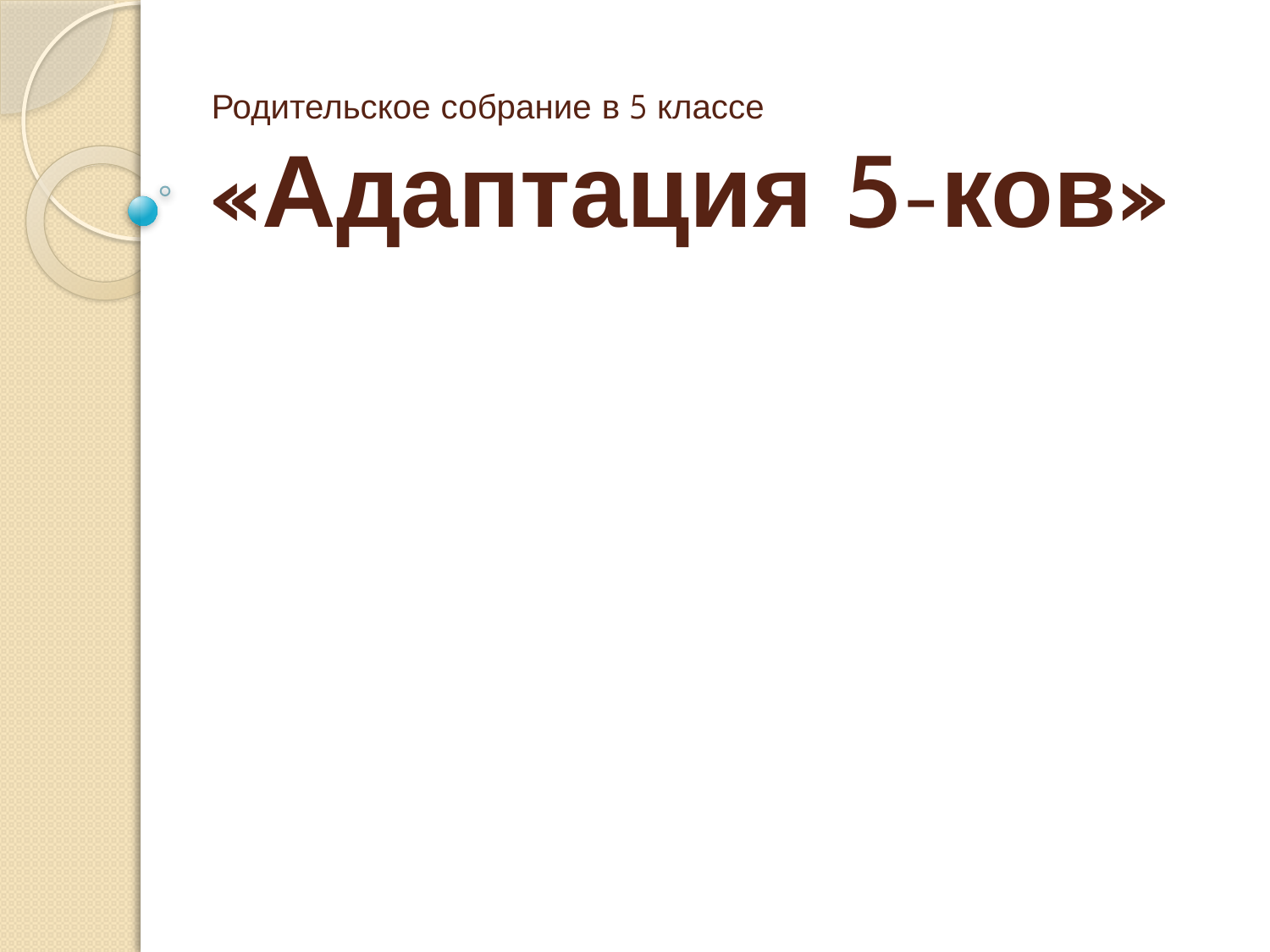

# Родительское собрание в 5 классе «Адаптация 5-ков»